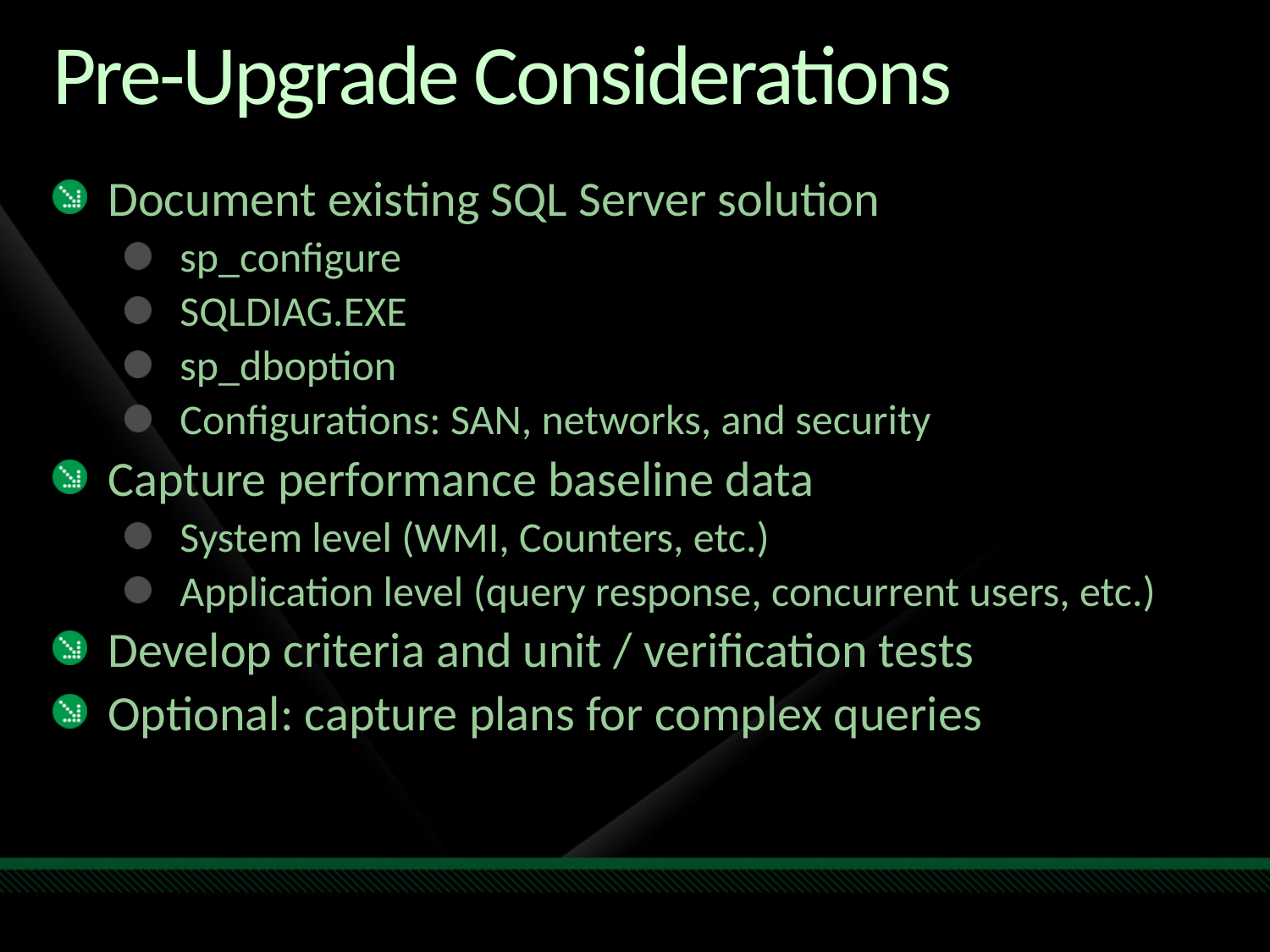

# Pre-Upgrade Considerations
Document existing SQL Server solution
sp_configure
SQLDIAG.EXE
sp_dboption
Configurations: SAN, networks, and security
Capture performance baseline data
System level (WMI, Counters, etc.)
Application level (query response, concurrent users, etc.)
Develop criteria and unit / verification tests
Optional: capture plans for complex queries